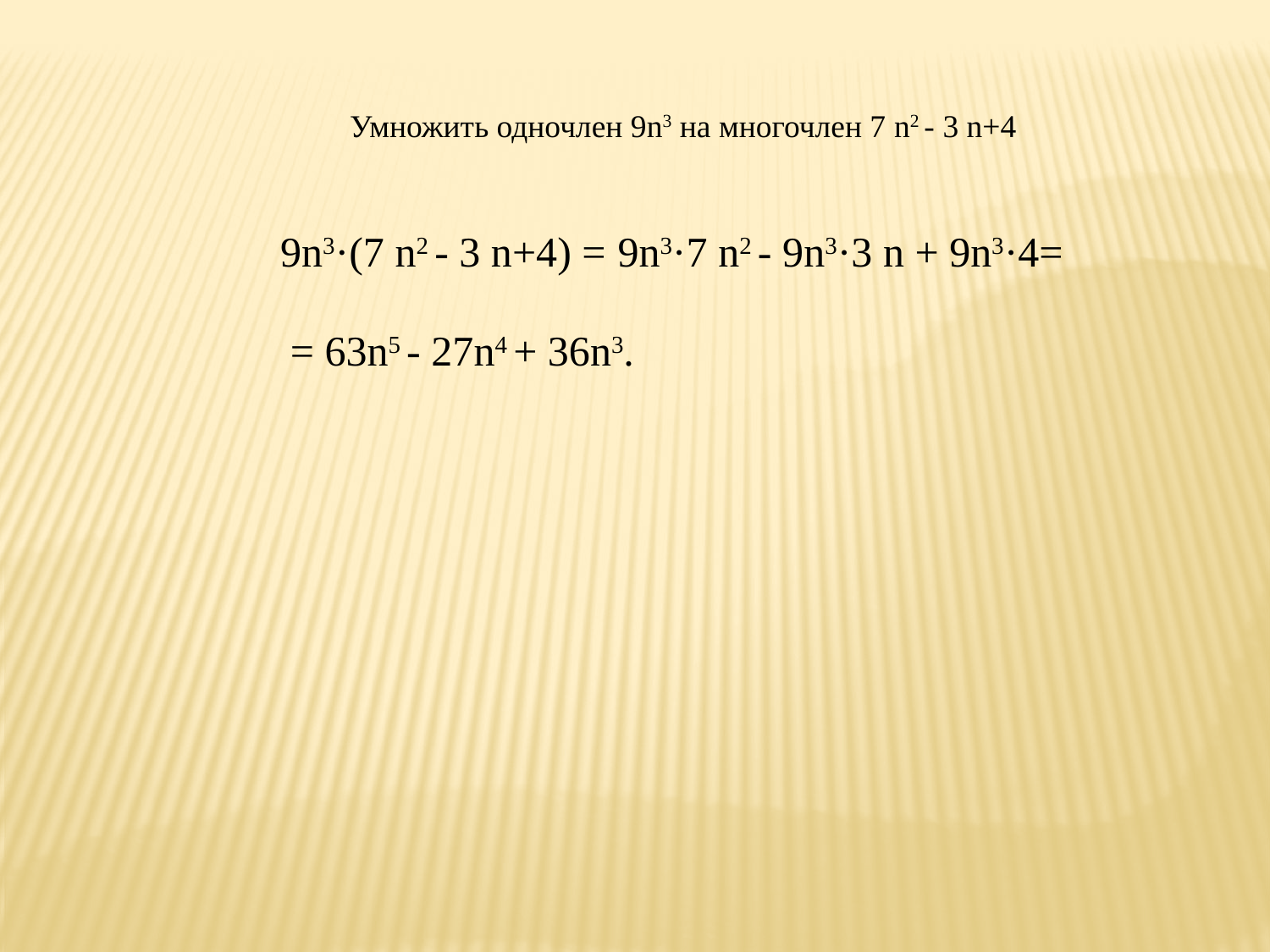

Умножить одночлен 9n3 на многочлен 7 n2 - 3 n+4
9n3·7 n2 - 9n3·3 n + 9n3·4=
9n3·(7 n2 - 3 n+4) =
= 63n5 - 27n4 + 36n3.